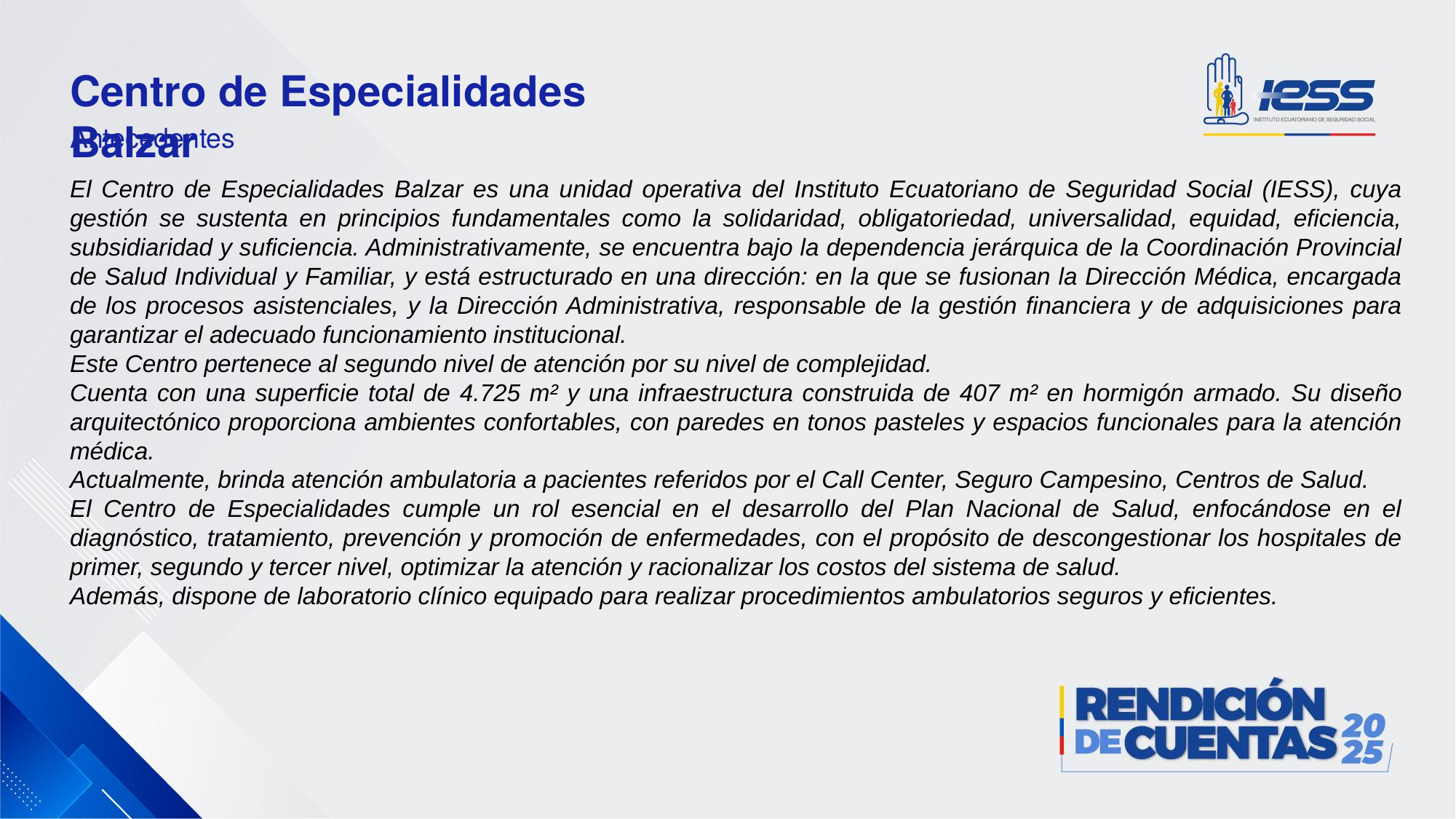

Centro de Especialidades Balzar
Antecedentes
El Centro de Especialidades Balzar es una unidad operativa del Instituto Ecuatoriano de Seguridad Social (IESS), cuya gestión se sustenta en principios fundamentales como la solidaridad, obligatoriedad, universalidad, equidad, eficiencia, subsidiaridad y suficiencia. Administrativamente, se encuentra bajo la dependencia jerárquica de la Coordinación Provincial de Salud Individual y Familiar, y está estructurado en una dirección: en la que se fusionan la Dirección Médica, encargada de los procesos asistenciales, y la Dirección Administrativa, responsable de la gestión financiera y de adquisiciones para garantizar el adecuado funcionamiento institucional.
Este Centro pertenece al segundo nivel de atención por su nivel de complejidad.
Cuenta con una superficie total de 4.725 m² y una infraestructura construida de 407 m² en hormigón armado. Su diseño arquitectónico proporciona ambientes confortables, con paredes en tonos pasteles y espacios funcionales para la atención médica.
Actualmente, brinda atención ambulatoria a pacientes referidos por el Call Center, Seguro Campesino, Centros de Salud.
El Centro de Especialidades cumple un rol esencial en el desarrollo del Plan Nacional de Salud, enfocándose en el diagnóstico, tratamiento, prevención y promoción de enfermedades, con el propósito de descongestionar los hospitales de primer, segundo y tercer nivel, optimizar la atención y racionalizar los costos del sistema de salud.
Además, dispone de laboratorio clínico equipado para realizar procedimientos ambulatorios seguros y eficientes.